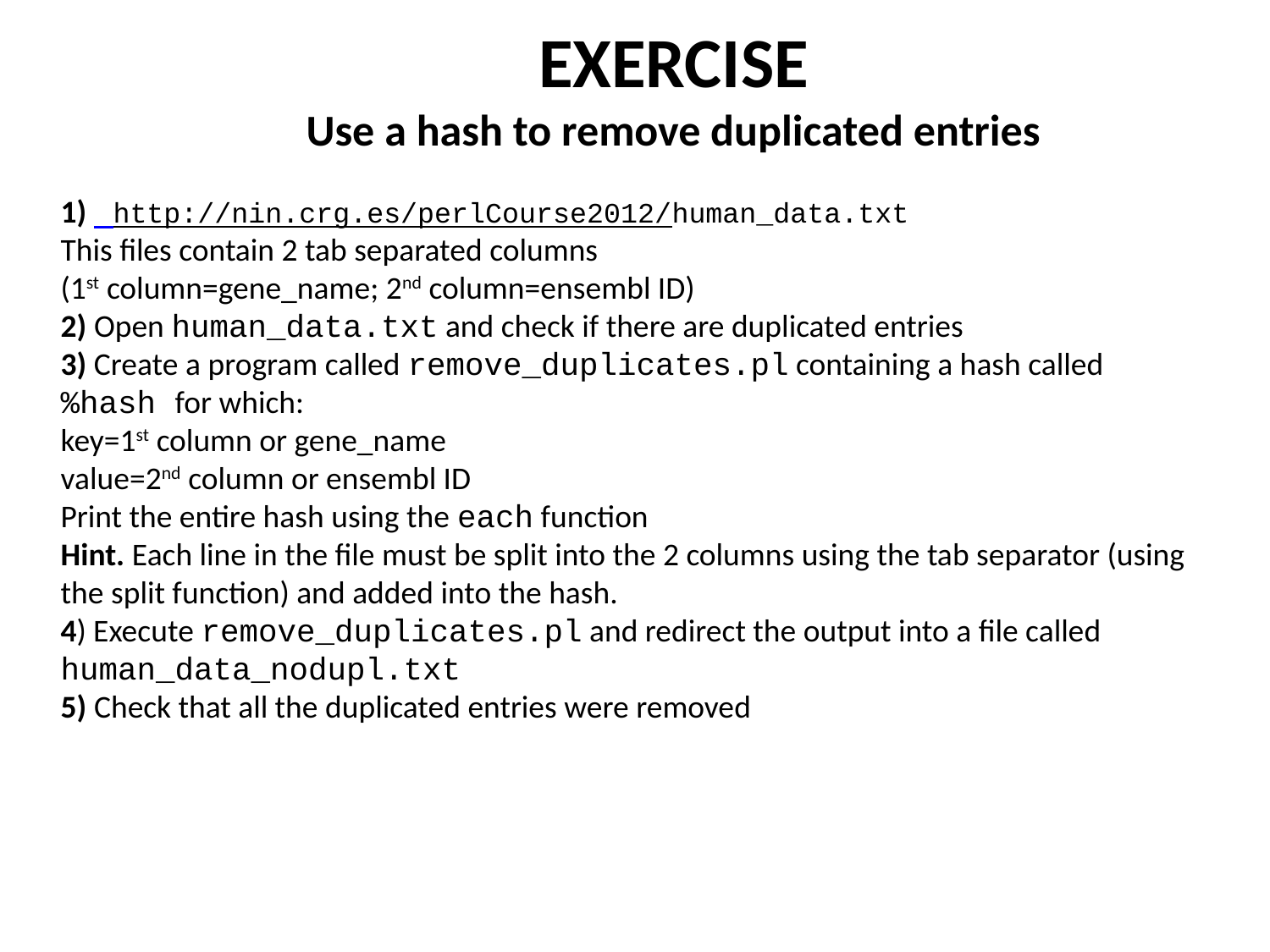

EXERCISE
Use a hash to remove duplicated entries
1)  http://nin.crg.es/perlCourse2012/human_data.txt
This files contain 2 tab separated columns
(1st column=gene_name; 2nd column=ensembl ID)
2) Open human_data.txt and check if there are duplicated entries
3) Create a program called remove_duplicates.pl containing a hash called %hash for which:
key=1st column or gene_name
value=2nd column or ensembl ID
Print the entire hash using the each function
Hint. Each line in the file must be split into the 2 columns using the tab separator (using the split function) and added into the hash.
4) Execute remove_duplicates.pl and redirect the output into a file called human_data_nodupl.txt
5) Check that all the duplicated entries were removed